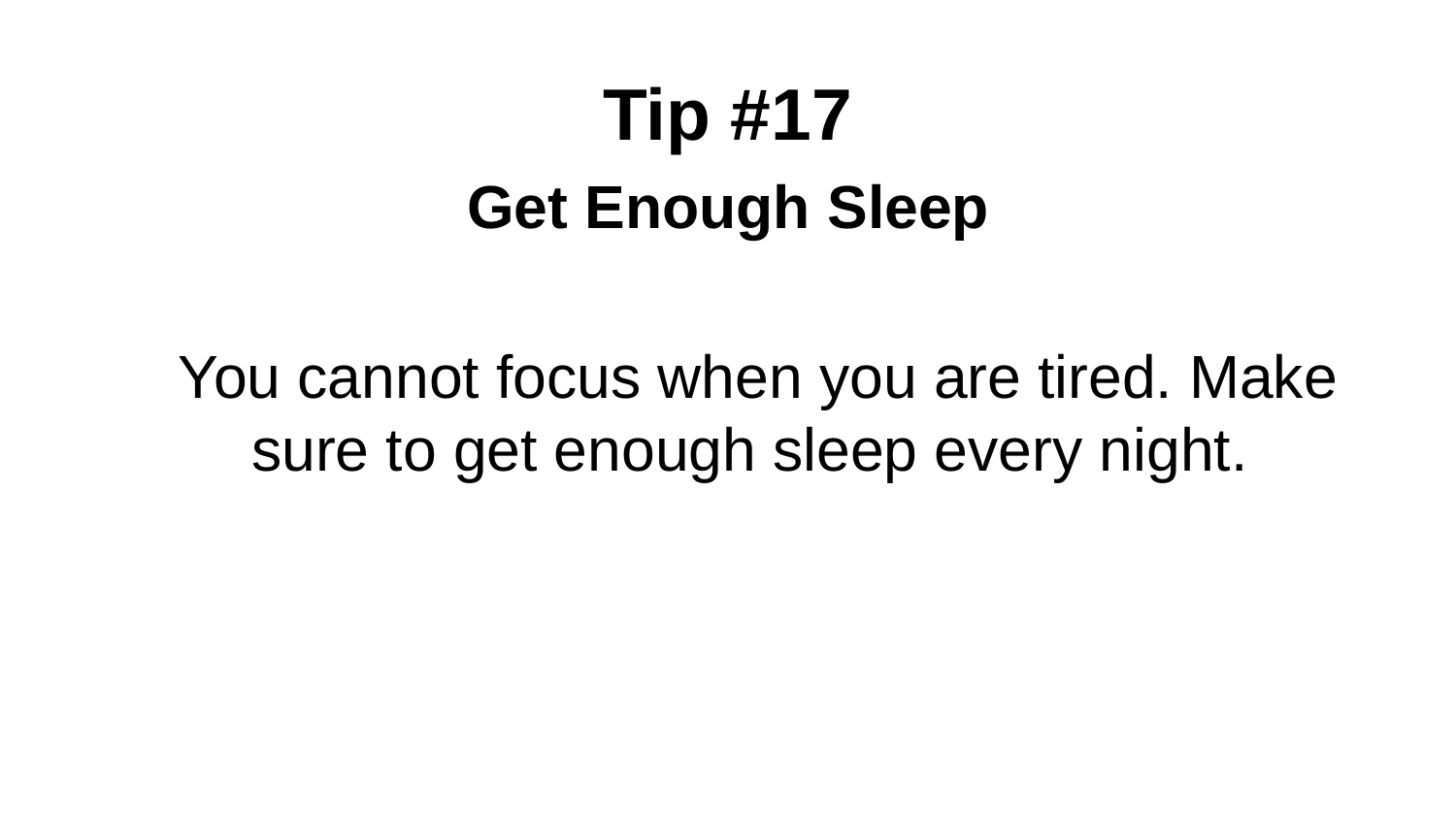

# Tip #17

Get Enough Sleep

You cannot focus when you are tired. Make sure to get enough sleep every night.